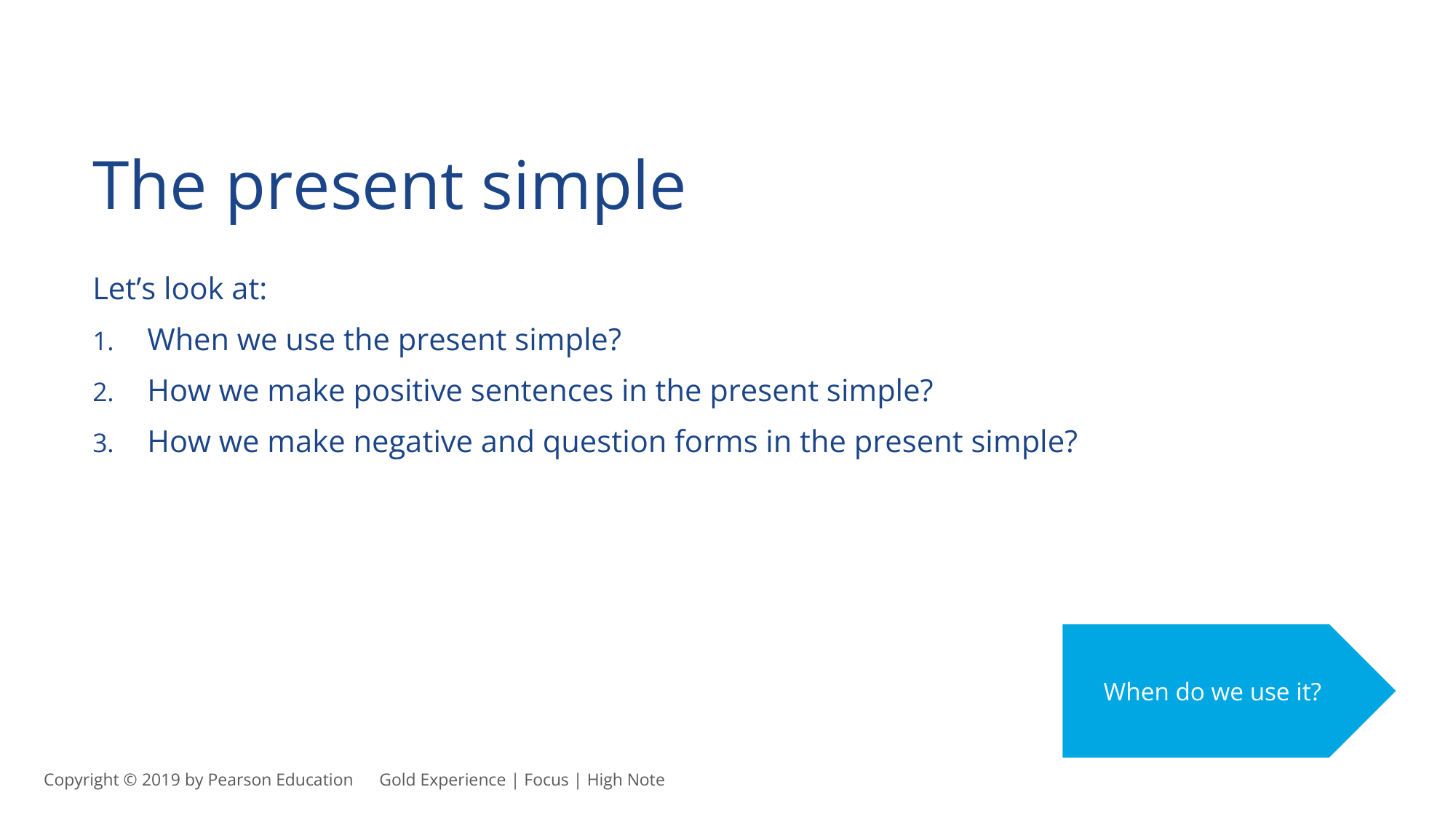

The present simple
Let’s look at:
When we use the present simple?
How we make positive sentences in the present simple?
How we make negative and question forms in the present simple?
When do we use it?
Copyright © 2019 by Pearson Education      Gold Experience | Focus | High Note